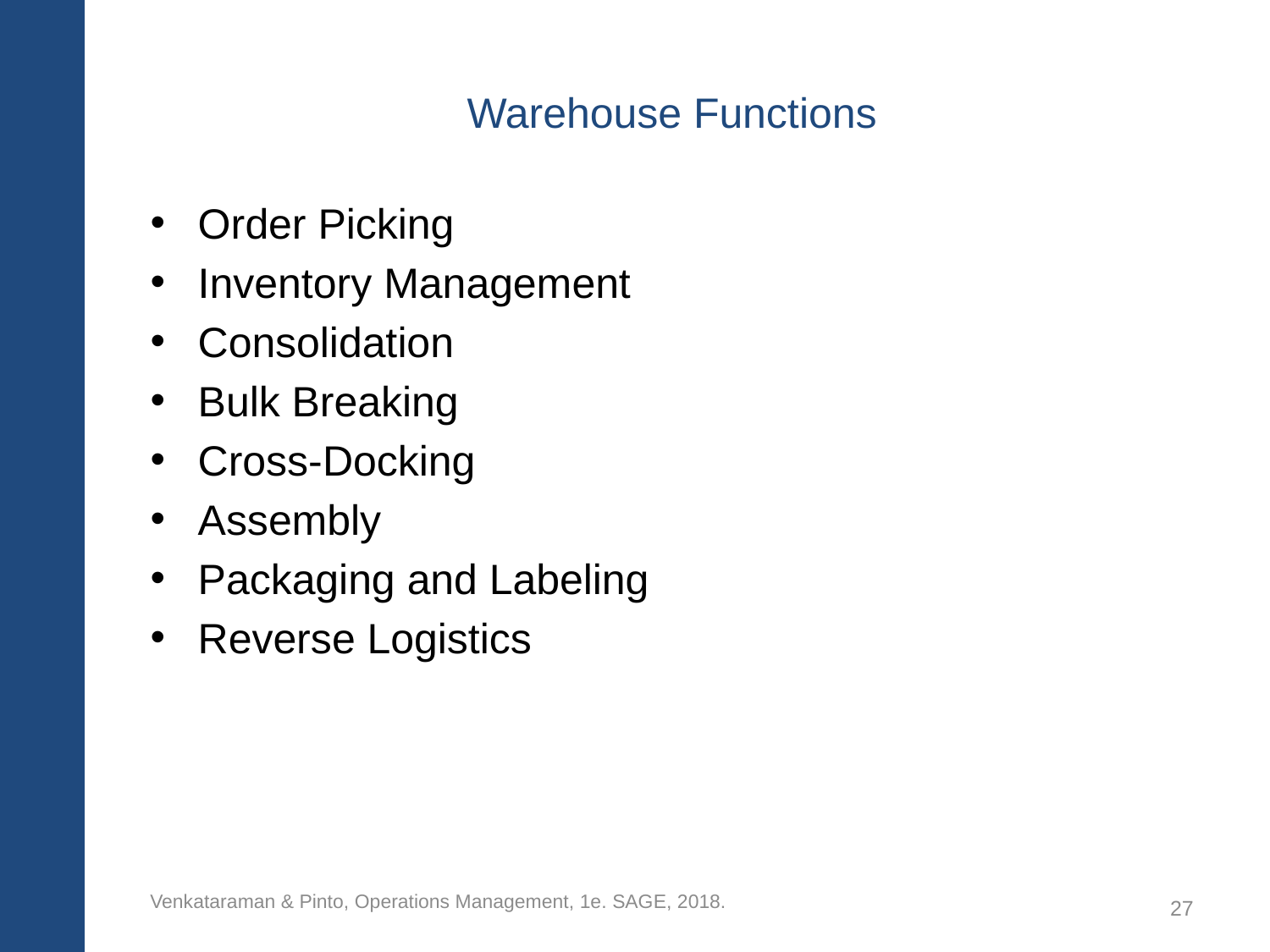

# Warehouse Functions
Order Picking
Inventory Management
Consolidation
Bulk Breaking
Cross-Docking
Assembly
Packaging and Labeling
Reverse Logistics
Venkataraman & Pinto, Operations Management, 1e. SAGE, 2018.
27